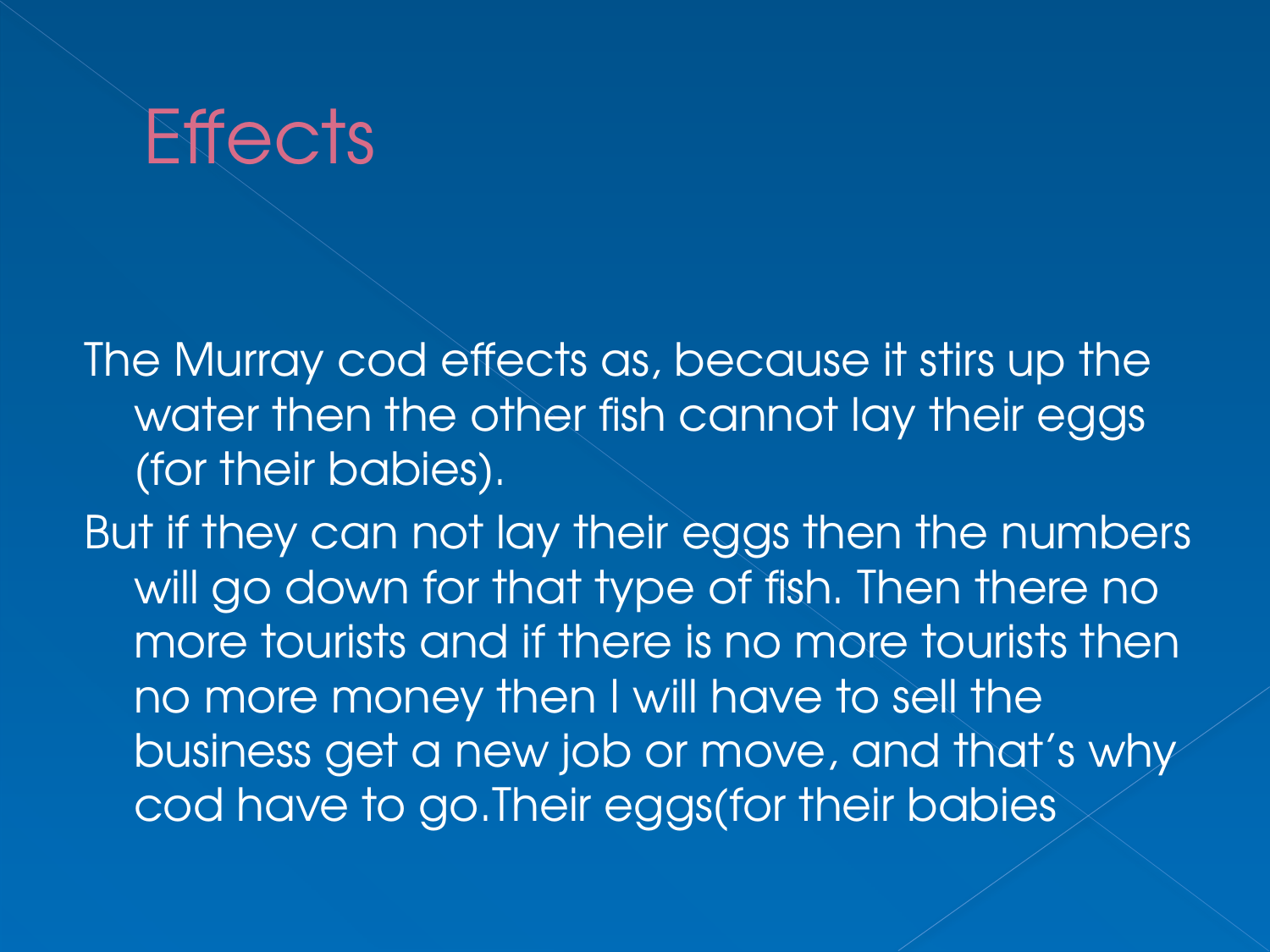

# Effects

The Murray cod effects as, because it stirs up the water then the other fish cannot lay their eggs (for their babies).
But if they can not lay their eggs then the numbers will go down for that type of fish. Then there no more tourists and if there is no more tourists then no more money then I will have to sell the business get a new job or move, and that’s why cod have to go.Their eggs(for their babies